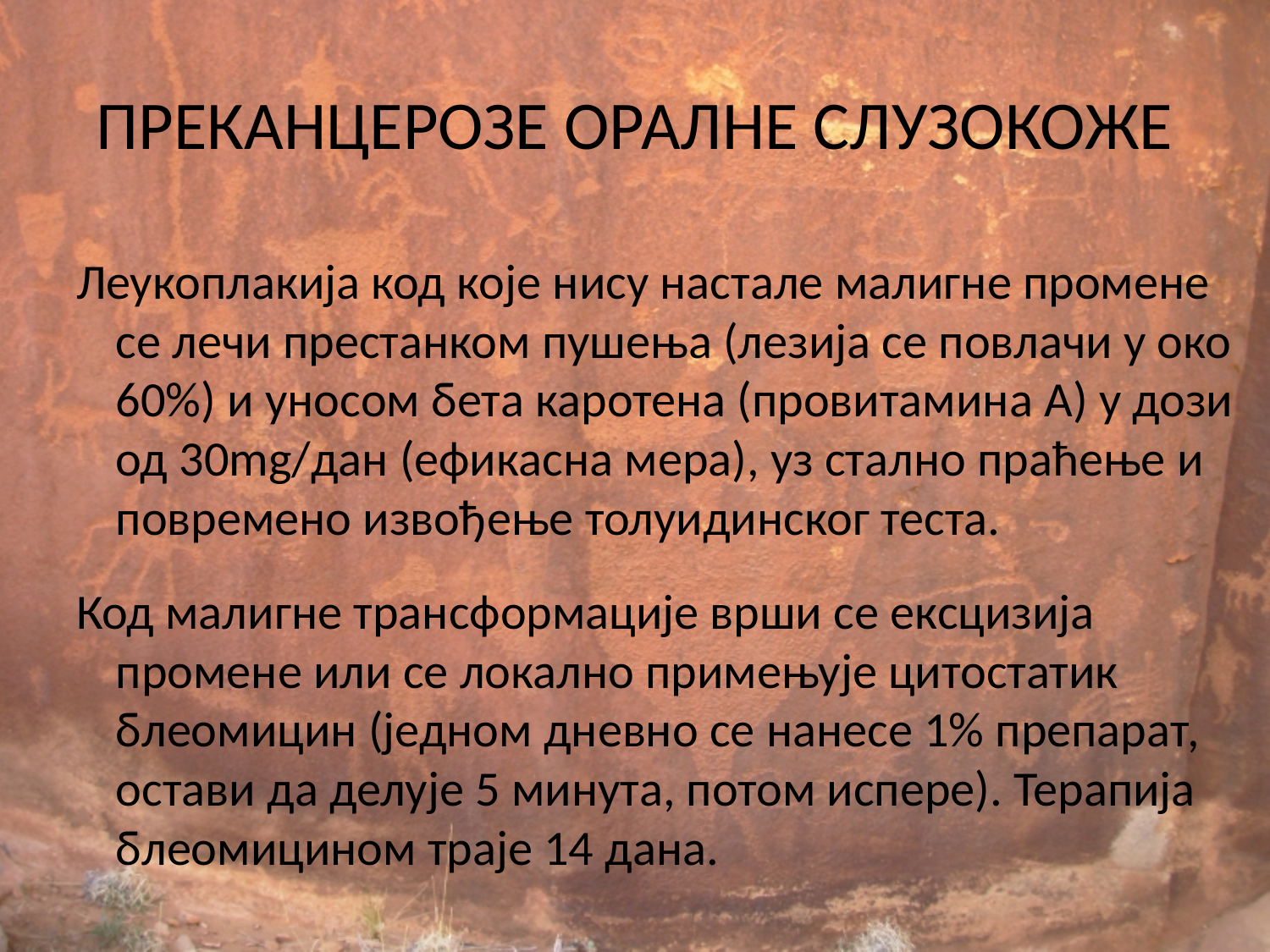

# ПРЕКАНЦЕРОЗЕ ОРАЛНЕ СЛУЗОКОЖЕ
Леукоплакија код које нису настале малигне промене се лечи престанком пушења (лезија се повлачи у око 60%) и уносом бета каротена (провитамина А) у дози од 30mg/дан (ефикасна мера), уз стално праћење и повремено извођење толуидинског теста.

Код малигне трансформације врши се ексцизија промене или се локално примењује цитостатик блеомицин (једном дневно се нанесе 1% препарат, остави да делује 5 минута, потом испере). Терапија блеомицином траје 14 дана.